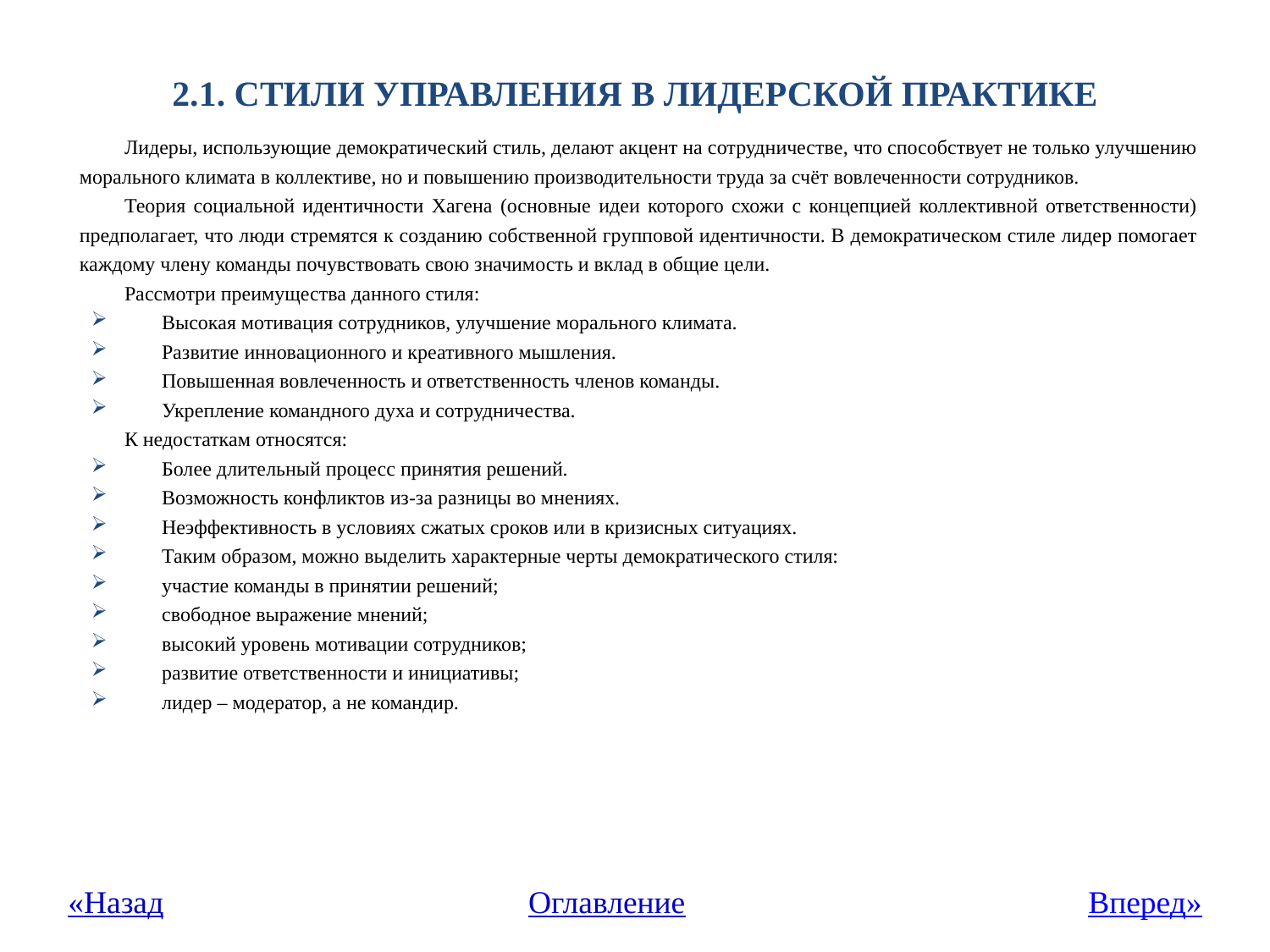

# 2.1. Стили УПРАВЛЕНИЯ В лидерсКОЙ ПРАКТИКЕ
Лидеры, использующие демократический стиль, делают акцент на сотрудничестве, что способствует не только улучшению морального климата в коллективе, но и повышению производительности труда за счёт вовлеченности сотрудников.
Теория социальной идентичности Хагена (основные идеи которого схожи с концепцией коллективной ответственности) предполагает, что люди стремятся к созданию собственной групповой идентичности. В демократическом стиле лидер помогает каждому члену команды почувствовать свою значимость и вклад в общие цели.
Рассмотри преимущества данного стиля:
Высокая мотивация сотрудников, улучшение морального климата.
Развитие инновационного и креативного мышления.
Повышенная вовлеченность и ответственность членов команды.
Укрепление командного духа и сотрудничества.
К недостаткам относятся:
Более длительный процесс принятия решений.
Возможность конфликтов из-за разницы во мнениях.
Неэффективность в условиях сжатых сроков или в кризисных ситуациях.
Таким образом, можно выделить характерные черты демократического стиля:
участие команды в принятии решений;
свободное выражение мнений;
высокий уровень мотивации сотрудников;
развитие ответственности и инициативы;
лидер – модератор, а не командир.

«Назад
Оглавление
Вперед»